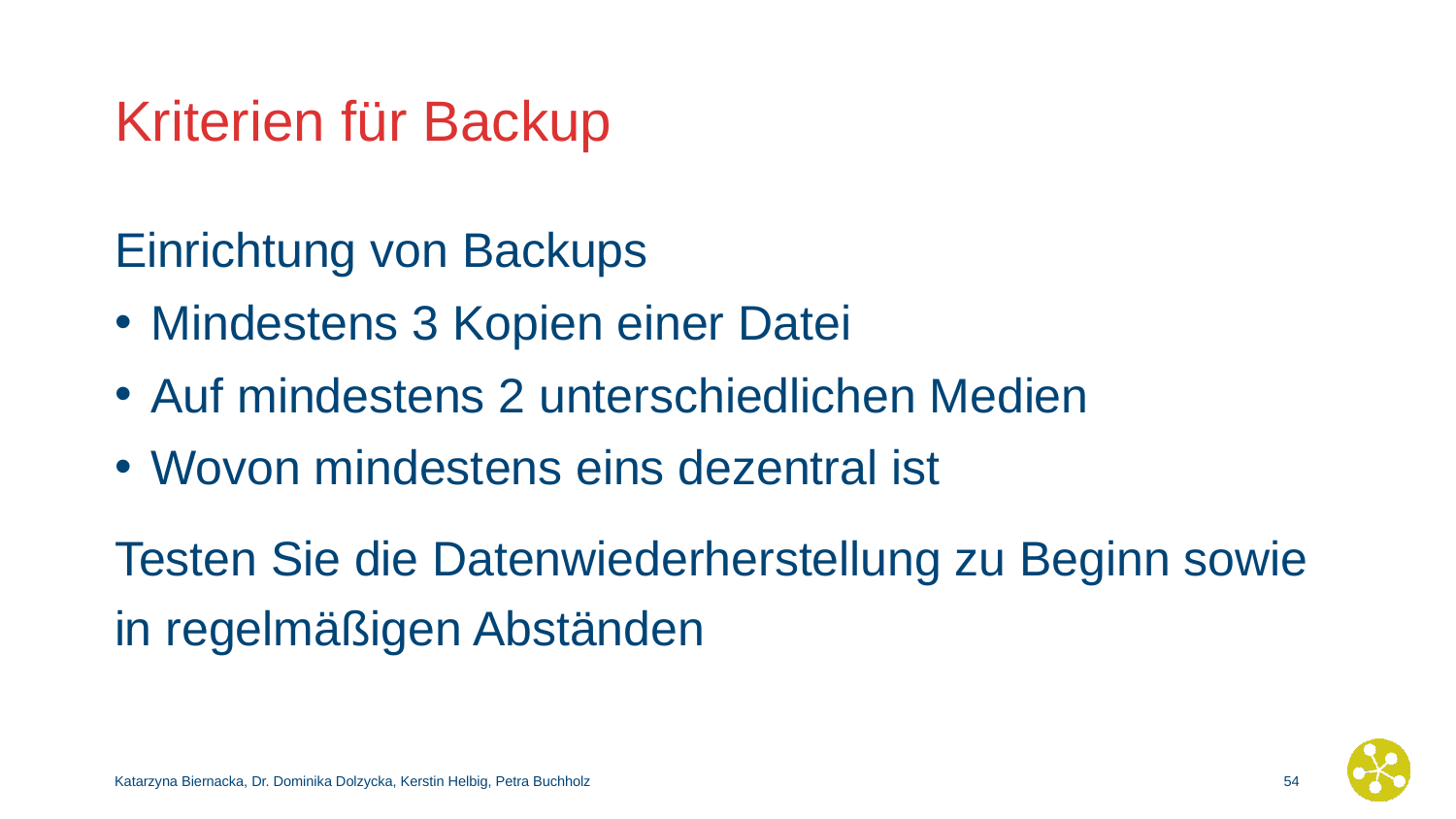

# Kriterien für Backup
Einrichtung von Backups
Mindestens 3 Kopien einer Datei
Auf mindestens 2 unterschiedlichen Medien
Wovon mindestens eins dezentral ist
Testen Sie die Datenwiederherstellung zu Beginn sowie in regelmäßigen Abständen
Katarzyna Biernacka, Dr. Dominika Dolzycka, Kerstin Helbig, Petra Buchholz
54